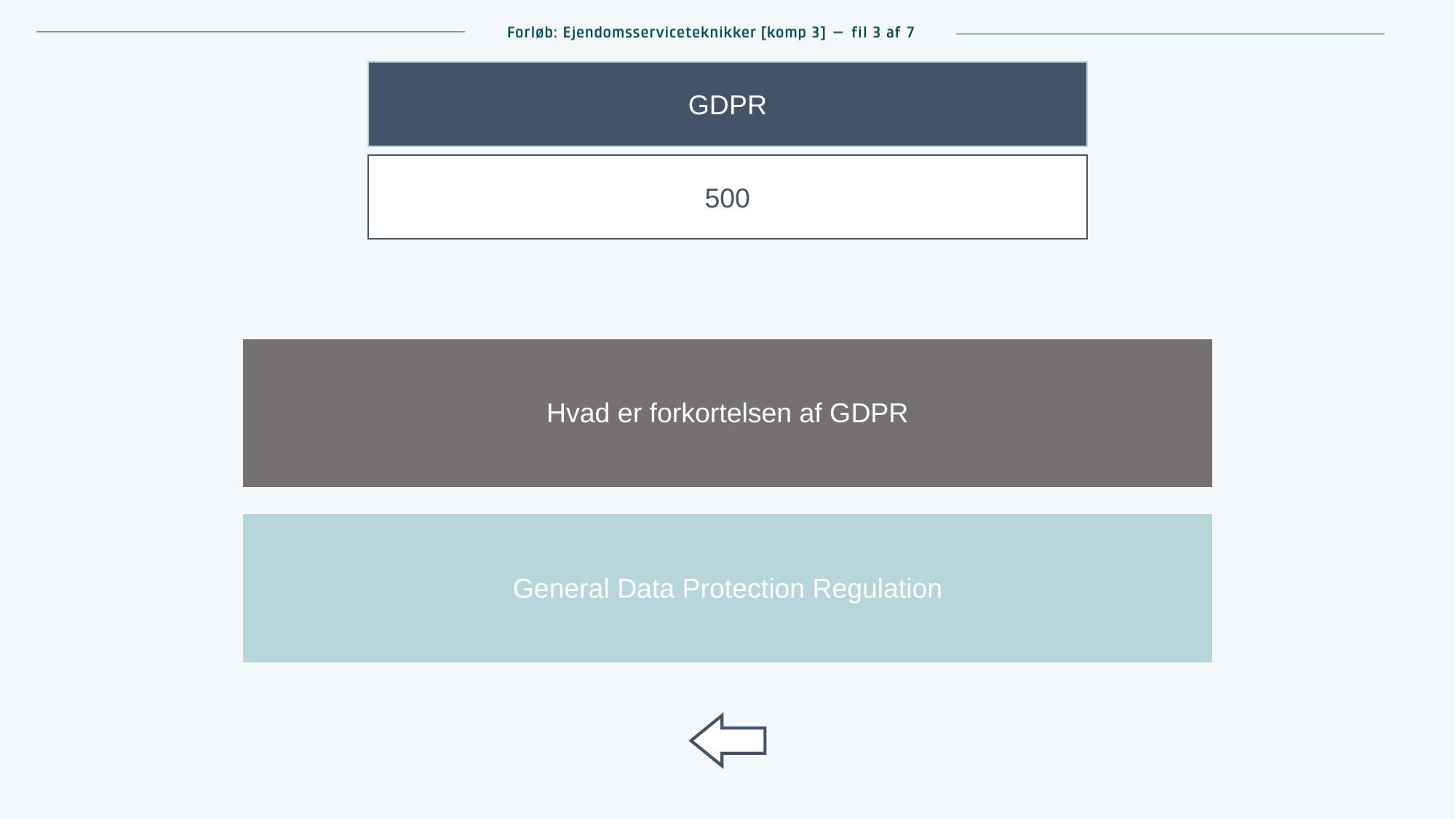

GDPR

500
| Hvad er forkortelsen af GDPR |
| --- |
| General Data Protection Regulation |
| --- |

12